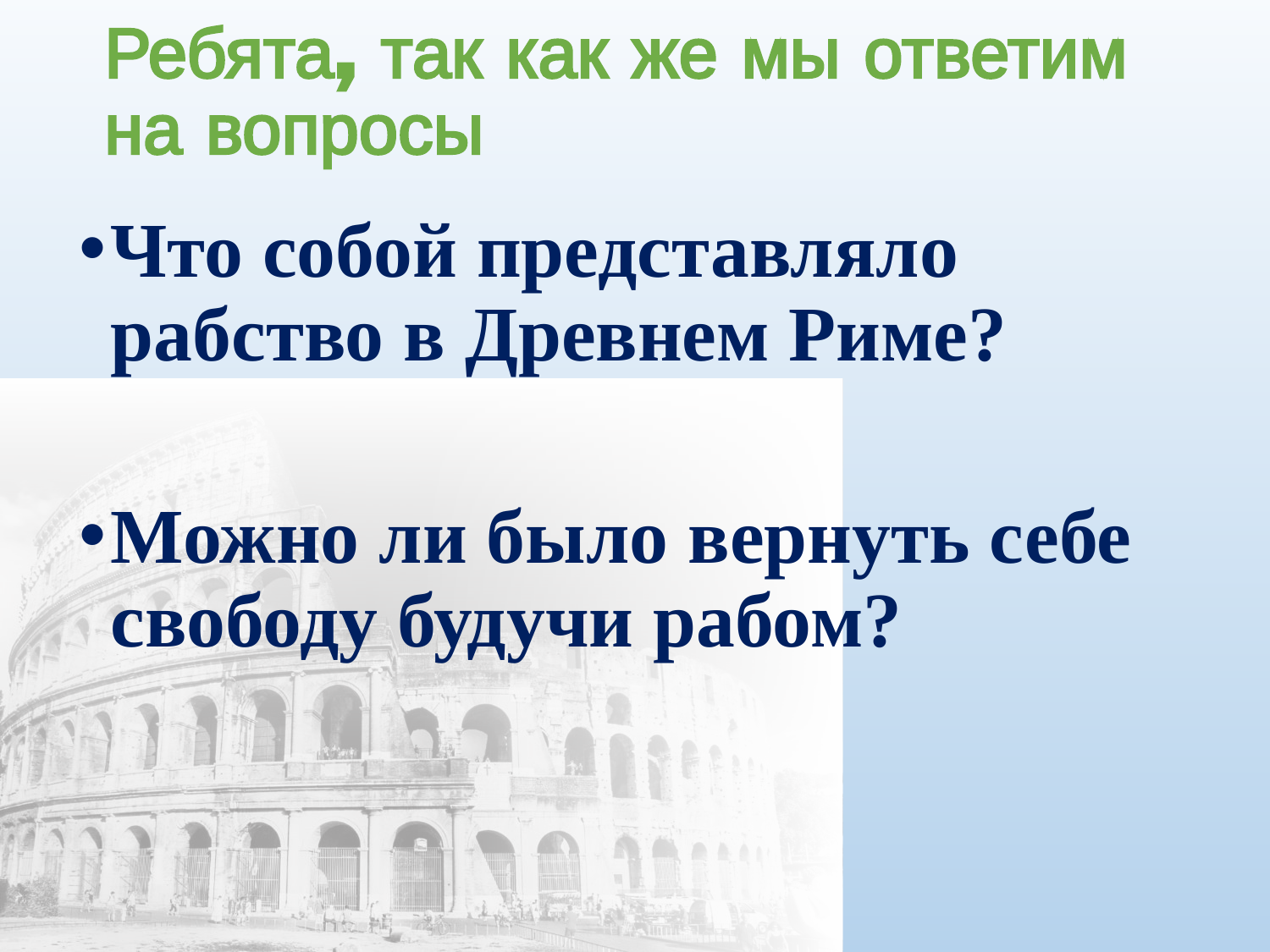

# Ребята, так как же мы ответим на вопросы
Что собой представляло рабство в Древнем Риме?

Можно ли было вернуть себе свободу будучи рабом?